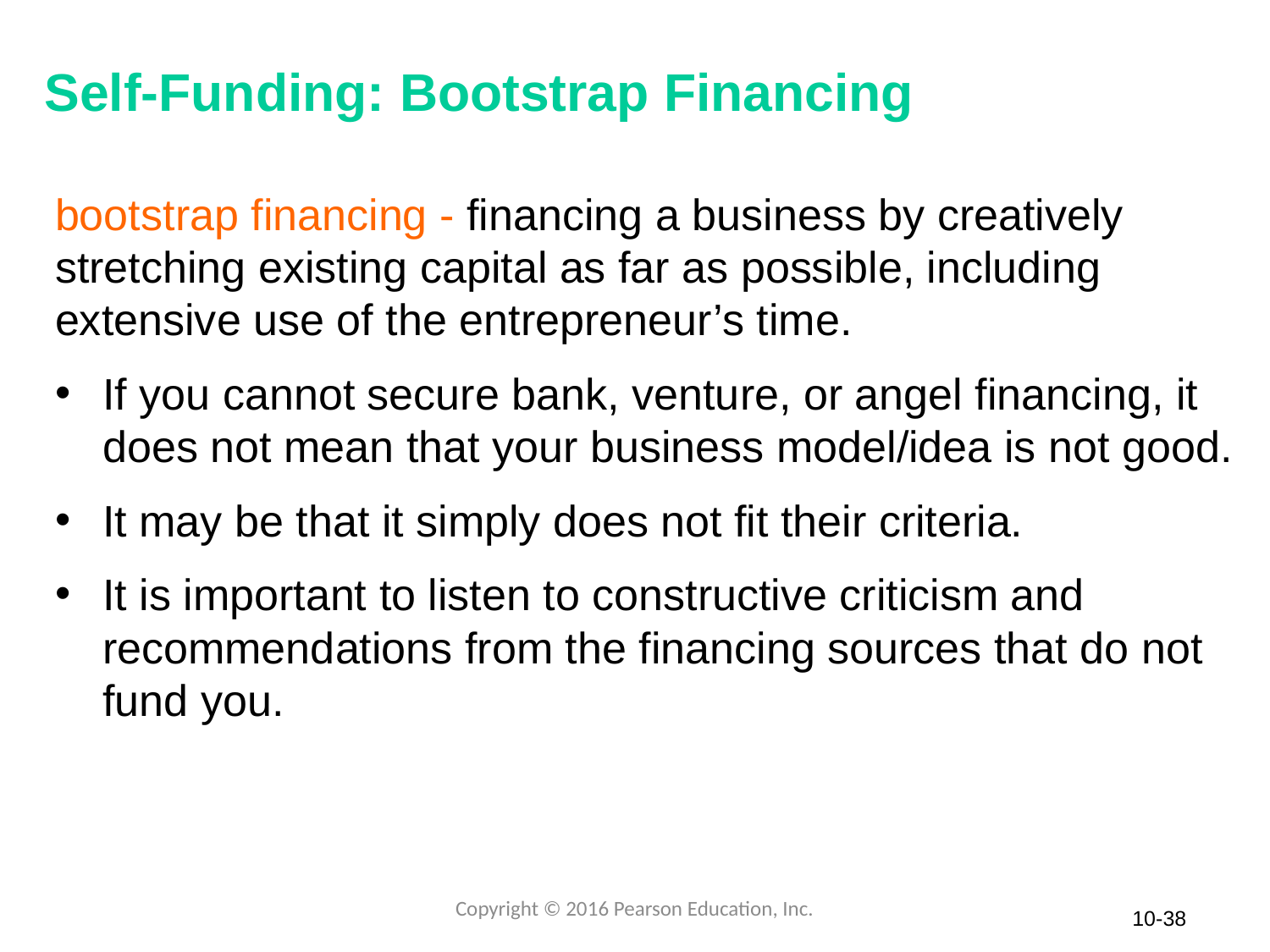

# Self-Funding: Bootstrap Financing
bootstrap financing - financing a business by creatively stretching existing capital as far as possible, including extensive use of the entrepreneur’s time.

If you cannot secure bank, venture, or angel financing, it does not mean that your business model/idea is not good.

It may be that it simply does not fit their criteria.

It is important to listen to constructive criticism and recommendations from the financing sources that do not fund you.
Copyright © 2016 Pearson Education, Inc.